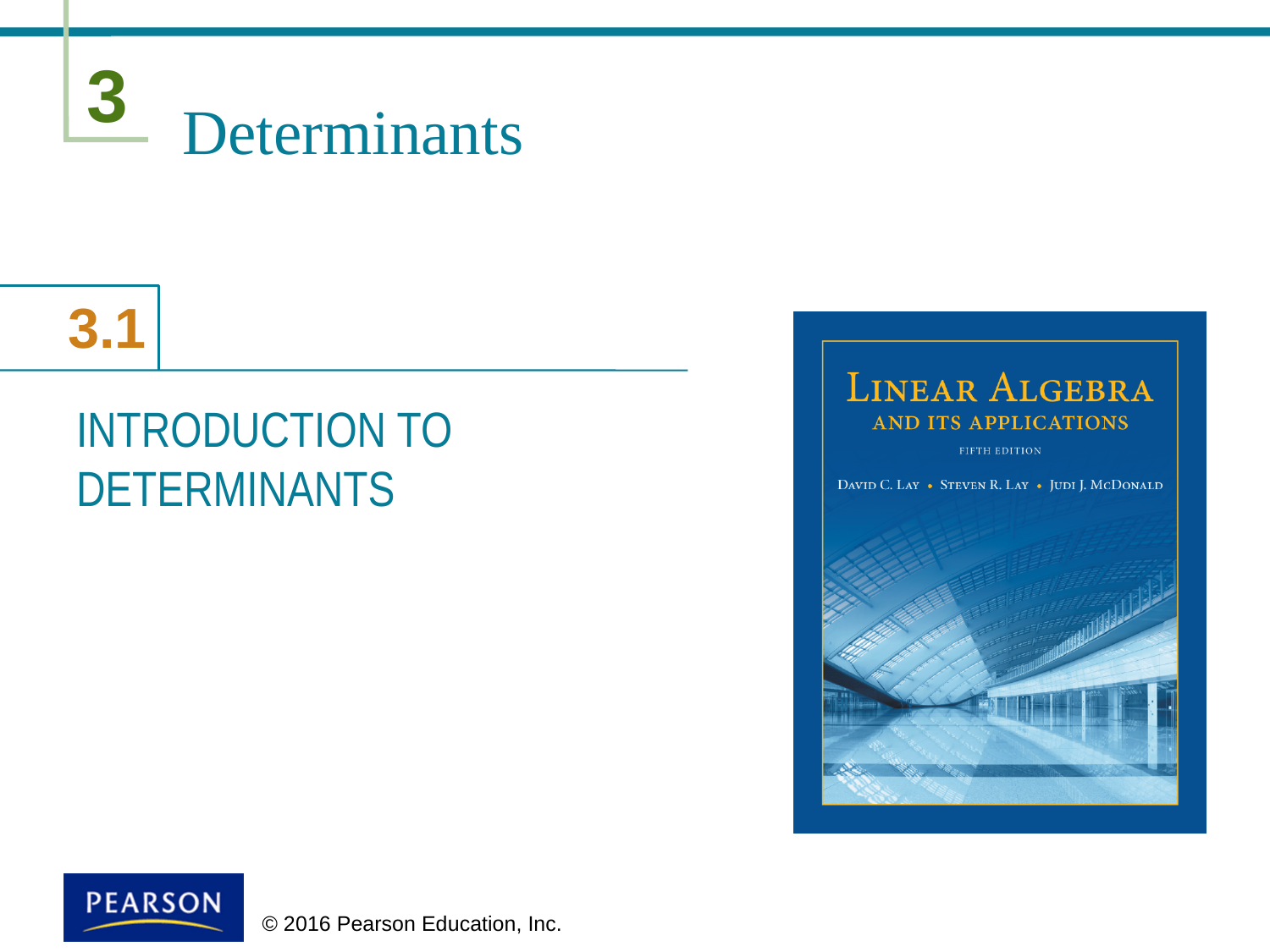

# Determinants
INTRODUCTION TO DETERMINANTS
 © 2016 Pearson Education, Inc.